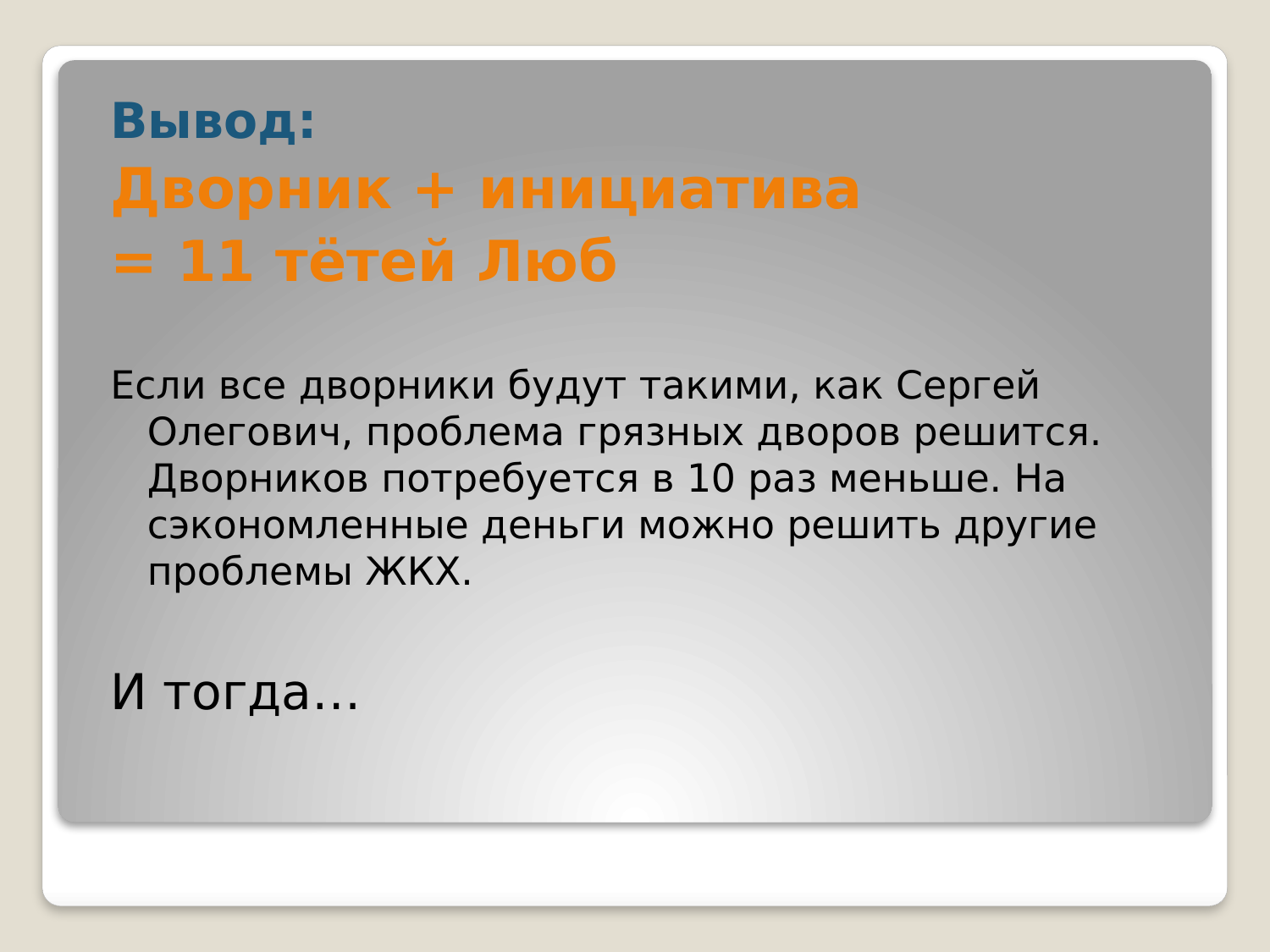

Вывод:
Дворник + инициатива
= 11 тётей Люб

Если все дворники будут такими, как Сергей Олегович, проблема грязных дворов решится. Дворников потребуется в 10 раз меньше. На сэкономленные деньги можно решить другие проблемы ЖКХ.

И тогда…